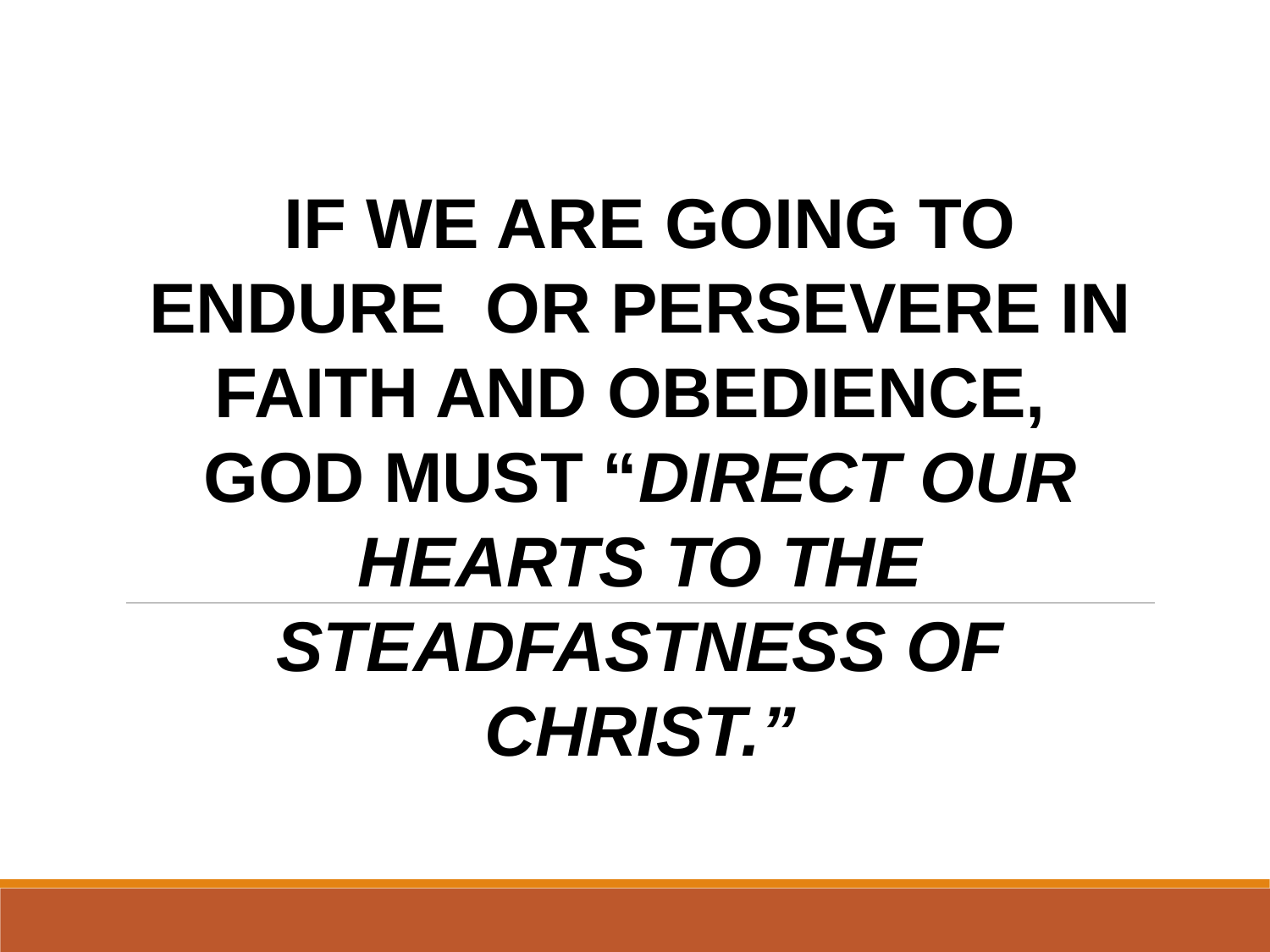

IF WE ARE GOING TO ENDURE  OR PERSEVERE IN FAITH AND OBEDIENCE,
GOD MUST “DIRECT OUR HEARTS TO THE STEADFASTNESS OF CHRIST.”